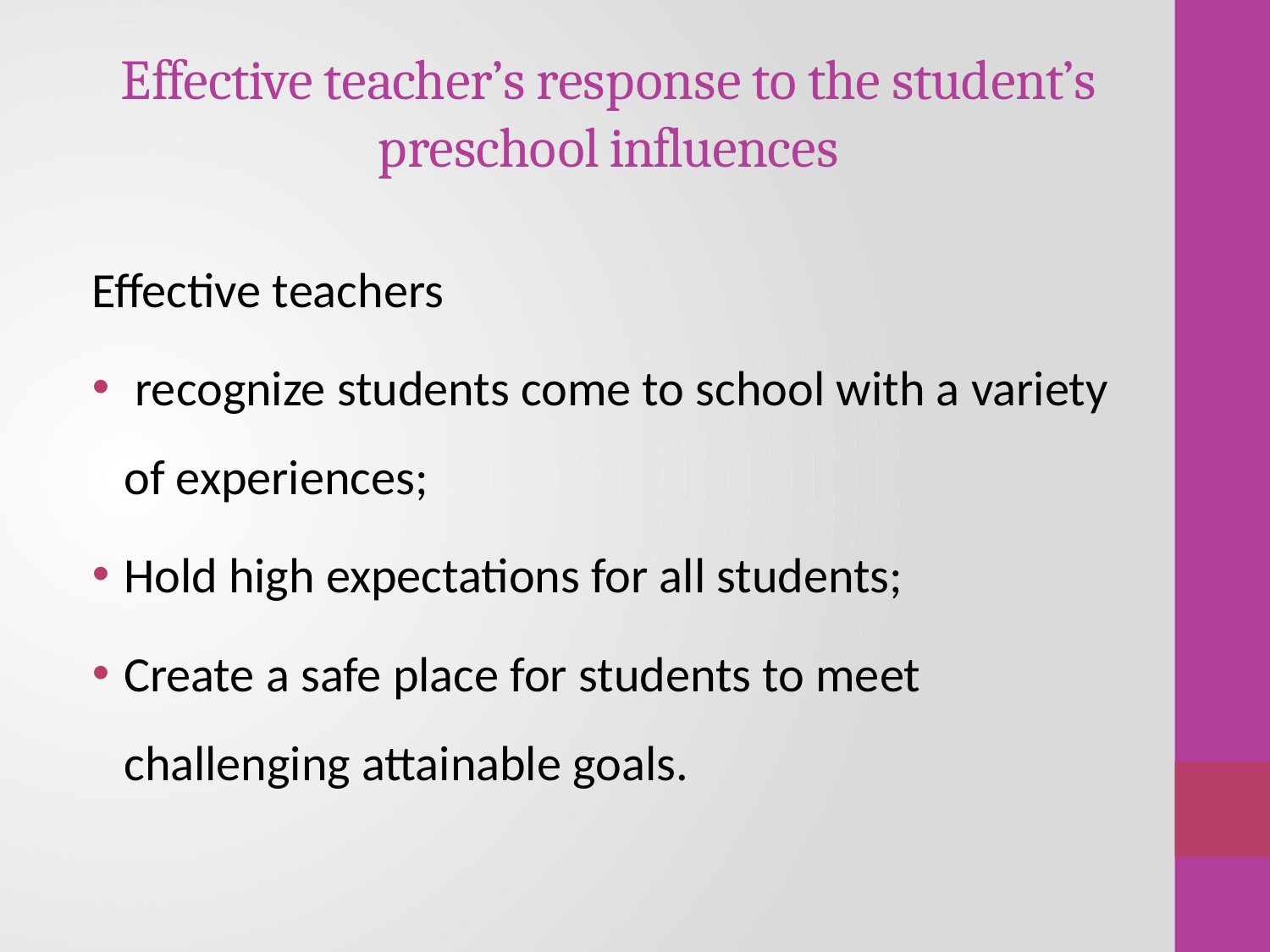

# Effective teacher’s response to the student’s preschool influences
Effective teachers
 recognize students come to school with a variety of experiences;
Hold high expectations for all students;
Create a safe place for students to meet challenging attainable goals.